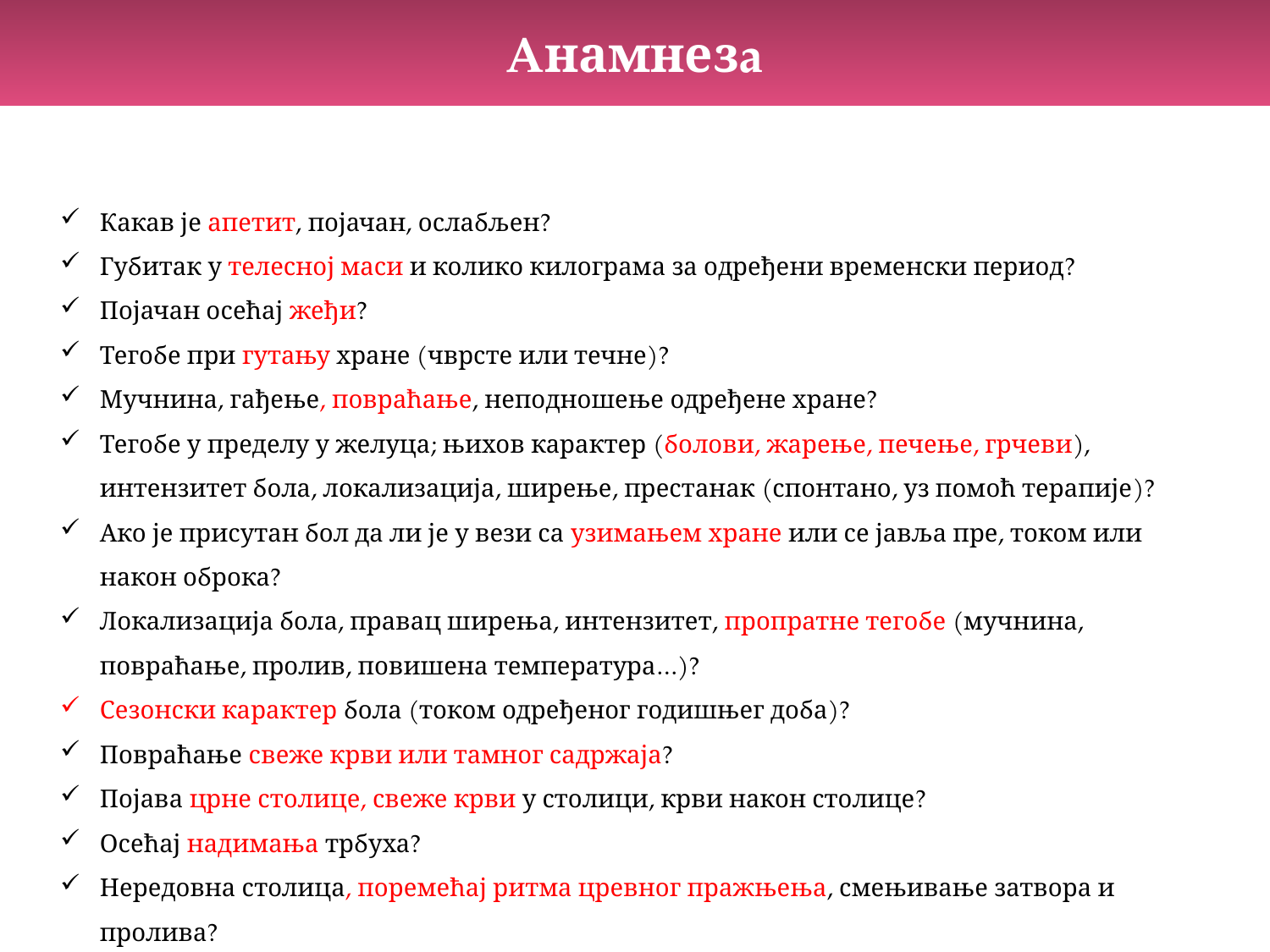

Aнамнезa

Какав је апетит, појачан, ослабљен?
Губитак у телесној маси и колико килограма за одређени временски период?
Појачан осећај жеђи?
Тегобе при гутању хране (чврсте или течне)?
Мучнина, гађење, повраћање, неподношење одређене хране?
Тегобе у пределу у желуца; њихов карактер (болови, жарење, печење, грчеви), интензитет бола, локализација, ширење, престанак (спонтано, уз помоћ терапије)?
Ако је присутан бол да ли је у вези са узимањем хране или се јавља пре, током или након оброка?
Локализација бола, правац ширења, интензитет, пропратне тегобе (мучнина, повраћање, пролив, повишена температура…)?
Сезонски карактер бола (током одређеног годишњег доба)?
Повраћање свеже крви или тамног садржаја?
Појава црне столице, свеже крви у столици, крви након столице?
Осећај надимања трбуха?
Нередовна столица, поремећај ритма цревног пражњења, смењивање затвора и пролива?
Изглед, боја,конзистенција, мирис столице?